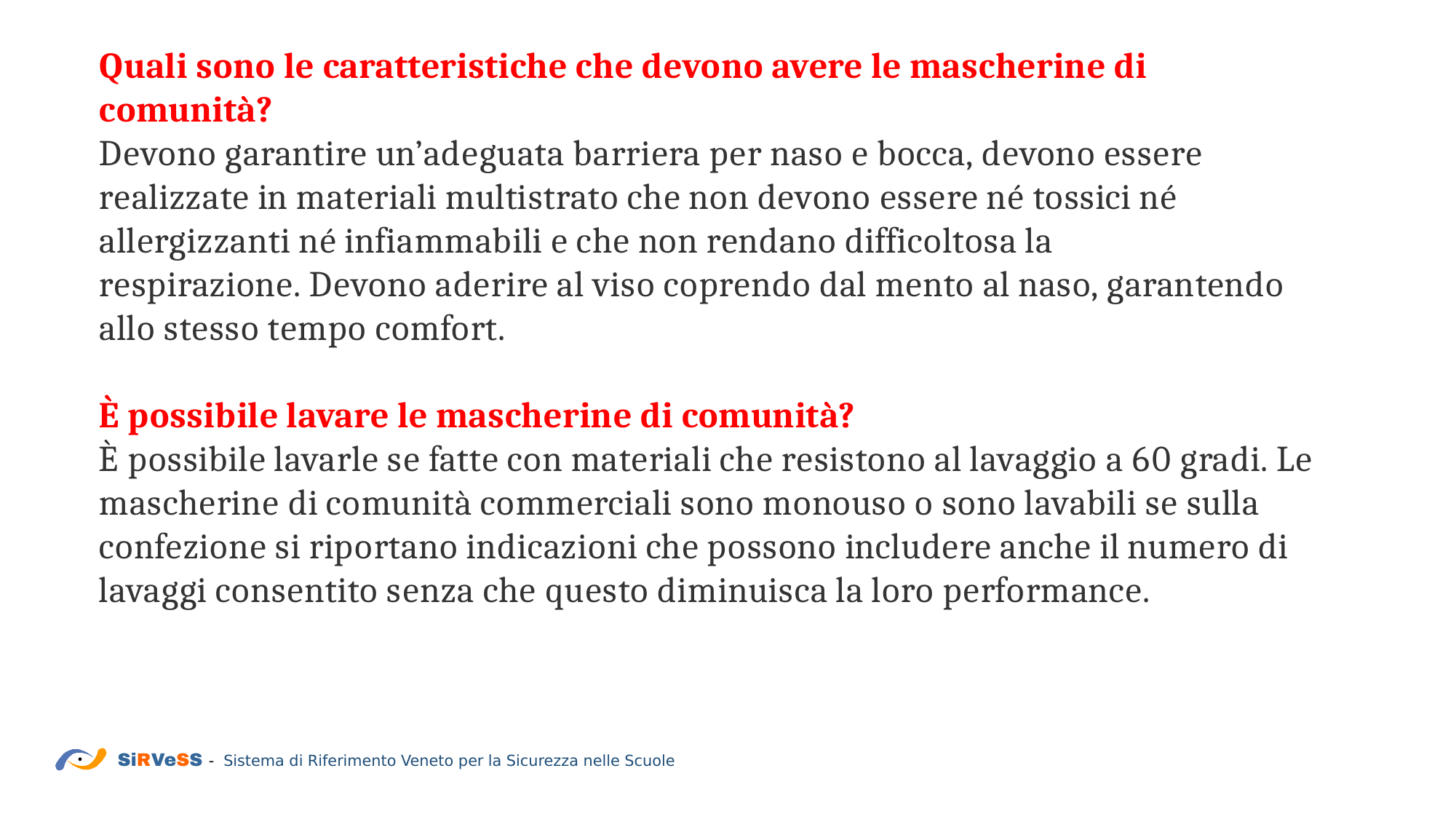

Quali sono le caratteristiche che devono avere le mascherine di comunità?
Devono garantire un’adeguata barriera per naso e bocca, devono essere realizzate in materiali multistrato che non devono essere né tossici né allergizzanti né infiammabili e che non rendano difficoltosa la respirazione. Devono aderire al viso coprendo dal mento al naso, garantendo allo stesso tempo comfort.

È possibile lavare le mascherine di comunità?
È possibile lavarle se fatte con materiali che resistono al lavaggio a 60 gradi. Le mascherine di comunità commerciali sono monouso o sono lavabili se sulla confezione si riportano indicazioni che possono includere anche il numero di lavaggi consentito senza che questo diminuisca la loro performance.